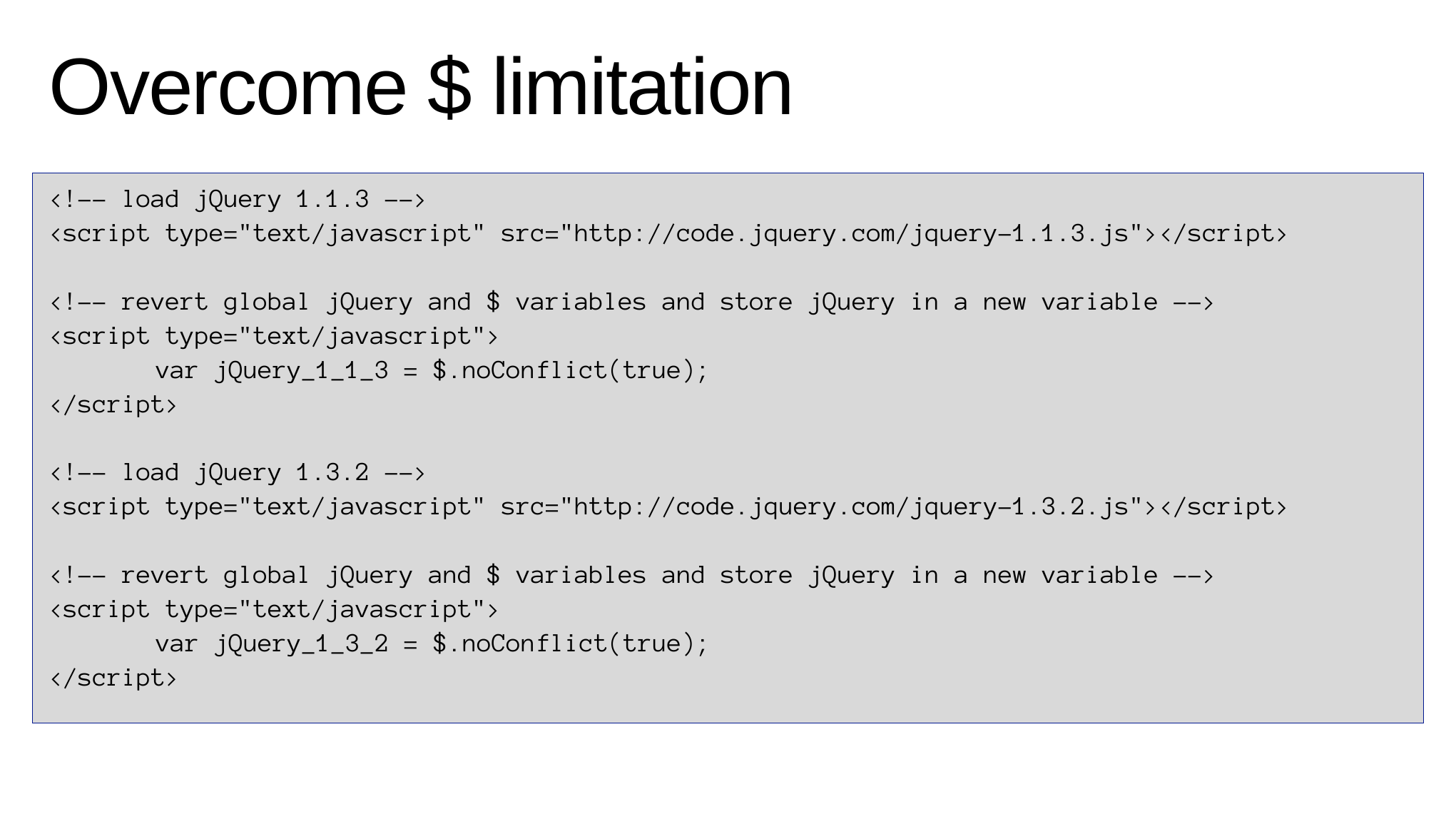

# Overcome $ limitation
<!-- load jQuery 1.1.3 -->
<script type="text/javascript" src="http://code.jquery.com/jquery-1.1.3.js"></script>

<!-- revert global jQuery and $ variables and store jQuery in a new variable -->
<script type="text/javascript">
	var jQuery_1_1_3 = $.noConflict(true);
</script>

<!-- load jQuery 1.3.2 -->
<script type="text/javascript" src="http://code.jquery.com/jquery-1.3.2.js"></script>

<!-- revert global jQuery and $ variables and store jQuery in a new variable -->
<script type="text/javascript">
	var jQuery_1_3_2 = $.noConflict(true);
</script>